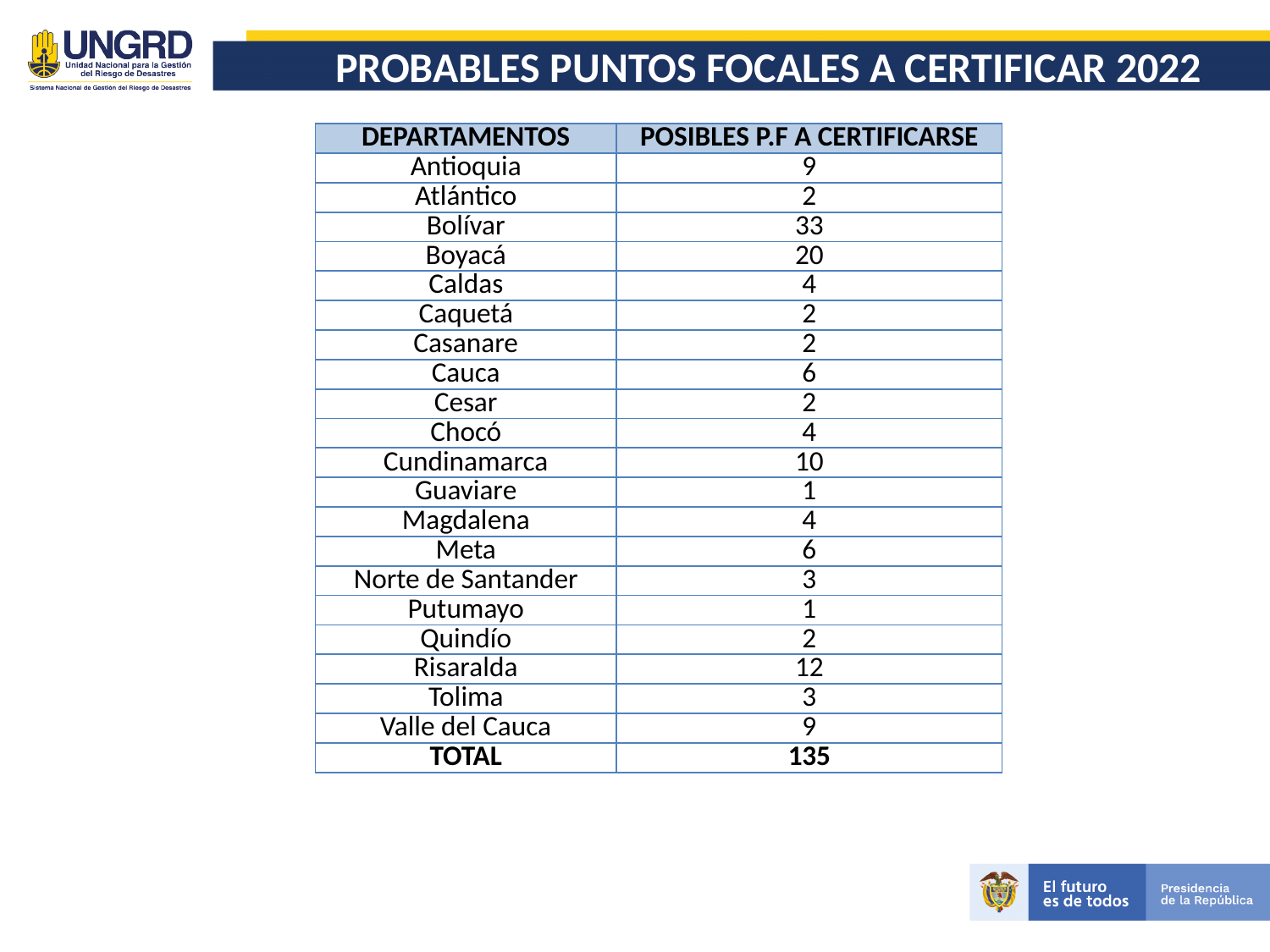

# PROBABLES PUNTOS FOCALES A CERTIFICAR 2022
| DEPARTAMENTOS | POSIBLES P.F A CERTIFICARSE |
| --- | --- |
| Antioquia | 9 |
| Atlántico | 2 |
| Bolívar | 33 |
| Boyacá | 20 |
| Caldas | 4 |
| Caquetá | 2 |
| Casanare | 2 |
| Cauca | 6 |
| Cesar | 2 |
| Chocó | 4 |
| Cundinamarca | 10 |
| Guaviare | 1 |
| Magdalena | 4 |
| Meta | 6 |
| Norte de Santander | 3 |
| Putumayo | 1 |
| Quindío | 2 |
| Risaralda | 12 |
| Tolima | 3 |
| Valle del Cauca | 9 |
| TOTAL | 135 |